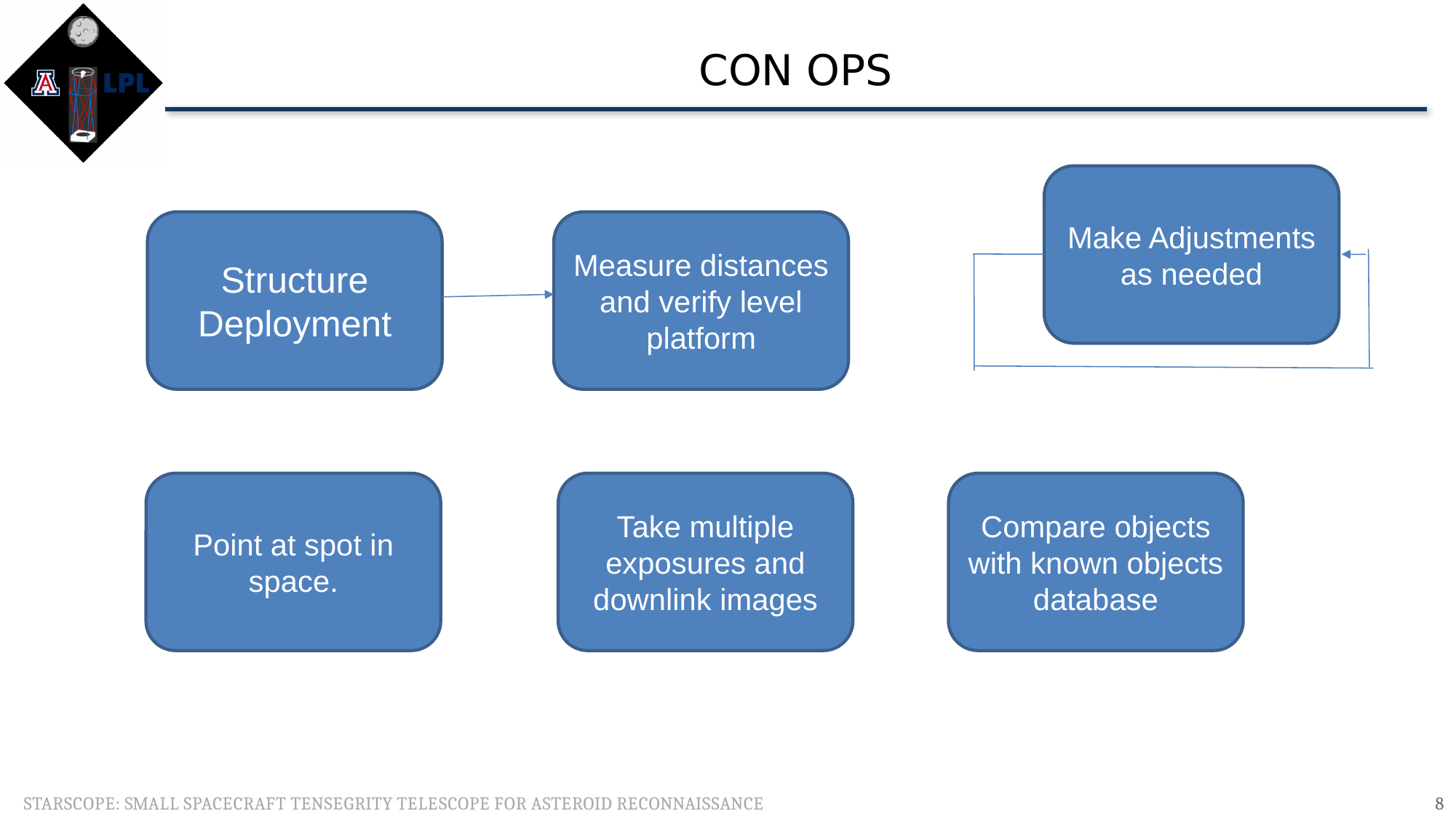

# Con Ops
Make Adjustments as needed
Measure distances and verify level platform
Structure Deployment
Compare objects with known objects database
Take multiple exposures and downlink images
Point at spot in space.
8